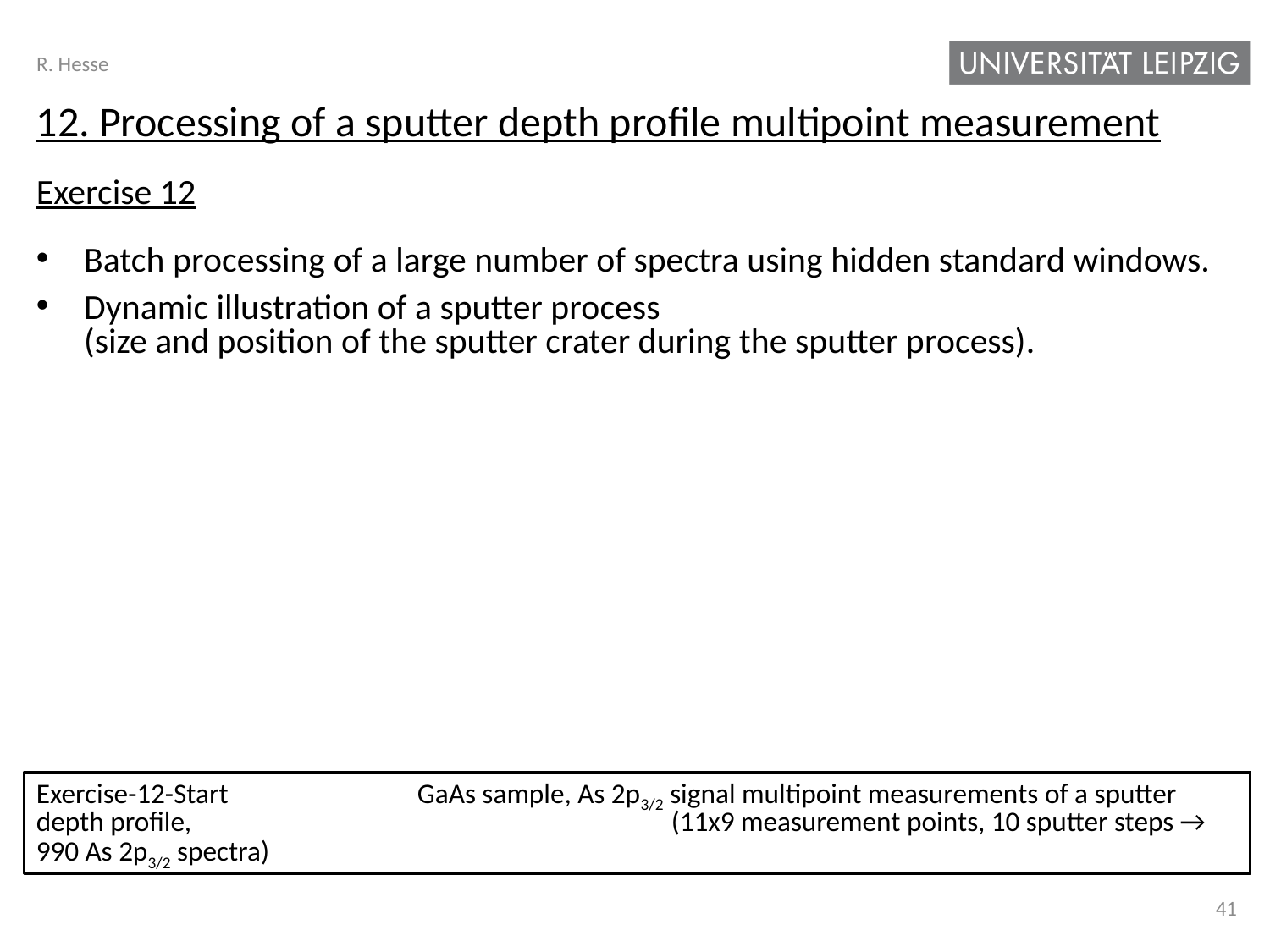

R. Hesse
12. Processing of a sputter depth profile multipoint measurement
Exercise 12

Batch processing of a large number of spectra using hidden standard windows.

Dynamic illustration of a sputter process
(size and position of the sputter crater during the sputter process).

Exercise-12-Start		GaAs sample, As 2p3/2 signal multipoint measurements of a sputter depth profile, 				(11x9 measurement points, 10 sputter steps → 990 As 2p3/2 spectra)
41